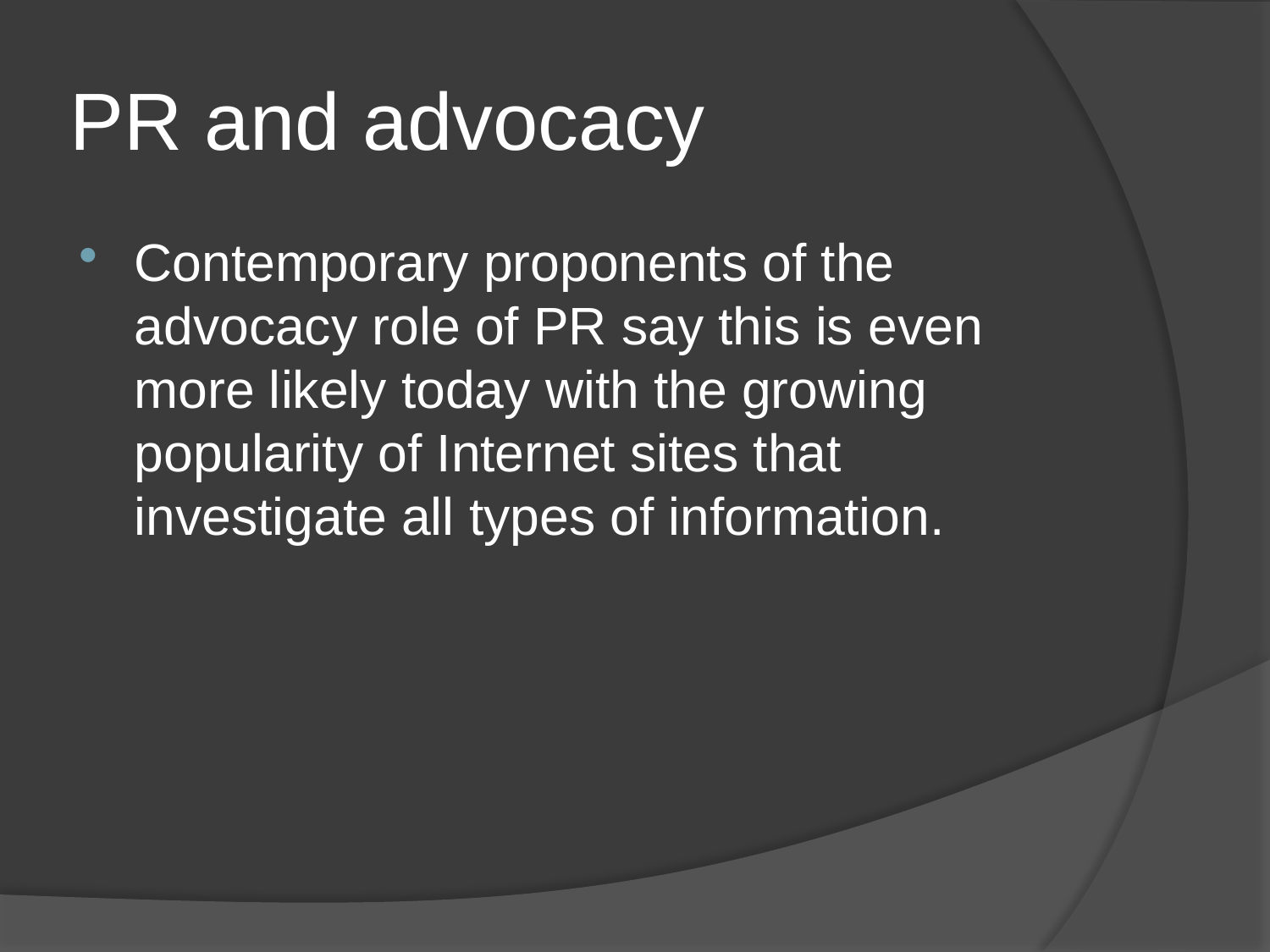

# PR and advocacy
Contemporary proponents of the advocacy role of PR say this is even more likely today with the growing popularity of Internet sites that investigate all types of information.